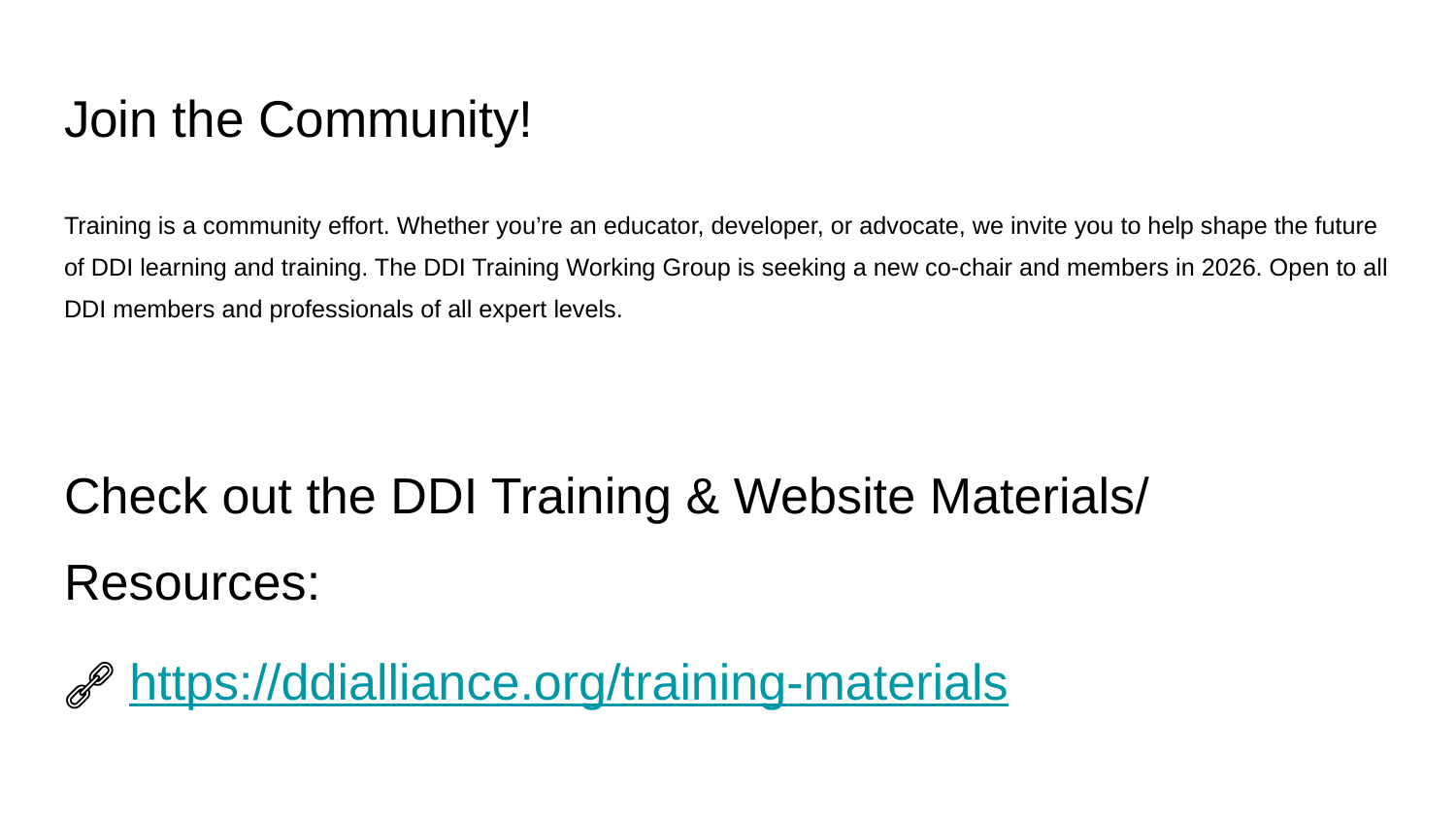

# Join the Community!
Training is a community effort. Whether you’re an educator, developer, or advocate, we invite you to help shape the future of DDI learning and training. The DDI Training Working Group is seeking a new co-chair and members in 2026. Open to all DDI members and professionals of all expert levels.

Check out the DDI Training & Website Materials/ Resources:
🔗 https://ddialliance.org/training-materials